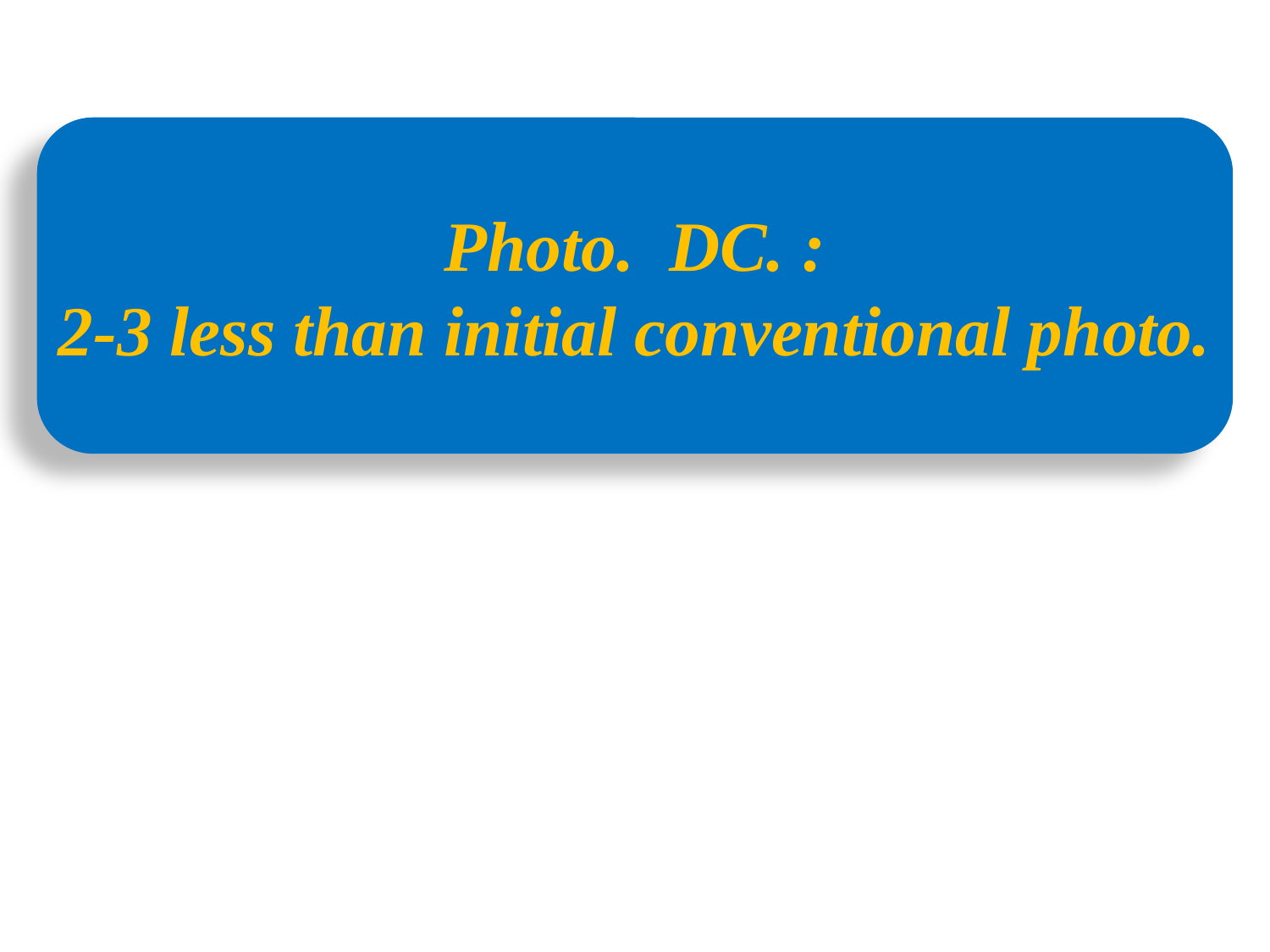

#
Photo.  DC. :
2-3 less than initial conventional photo.